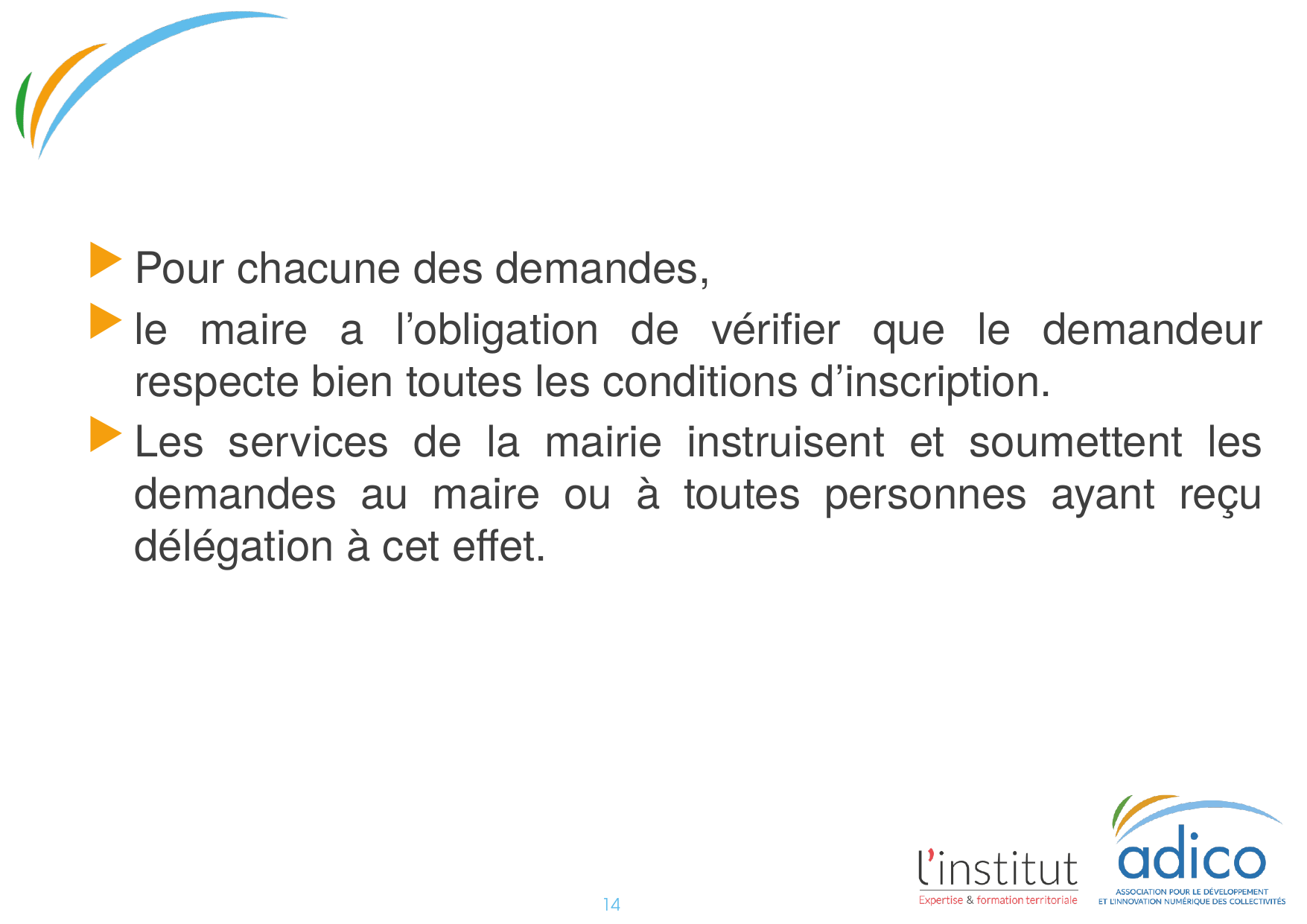

#

Pour chacune des demandes,
le maire a l’obligation de vérifier que le demandeur respecte bien toutes les conditions d’inscription.
Les services de la mairie instruisent et soumettent les demandes au maire ou à toutes personnes ayant reçu délégation à cet effet.